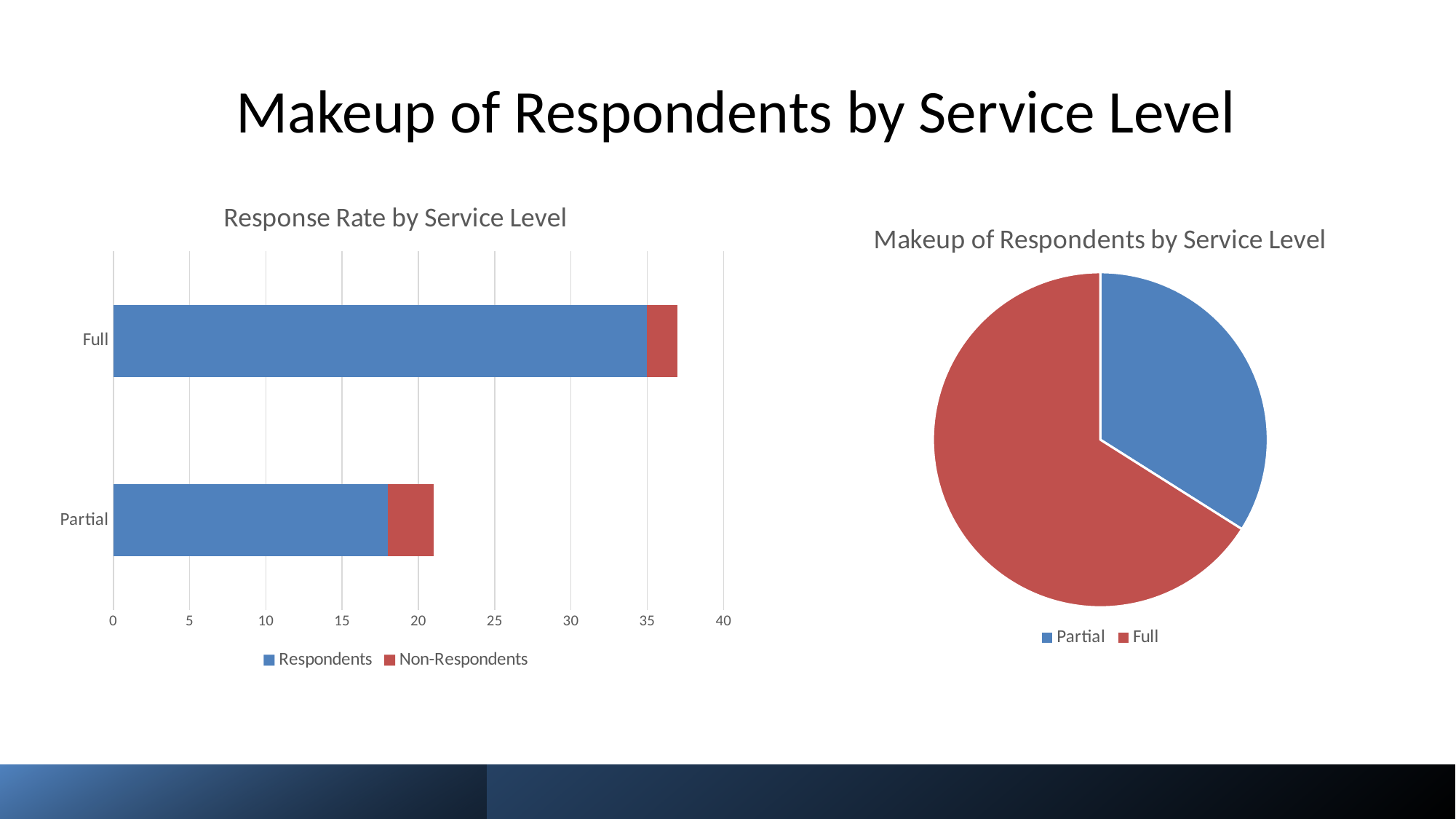

# Makeup of Respondents by Service Level

### Chart: Response Rate by Service Level

| Category | Respondents | Non-Respondents |
|---|---|---|
| Partial | 18.0 | 3.0 |
| Full | 35.0 | 2.0 |

### Chart: Makeup of Respondents by Service Level

| Category | Percent of Respondents |
|---|---|
| Partial | 0.33962264150943394 |
| Full | 0.660377358490566 |